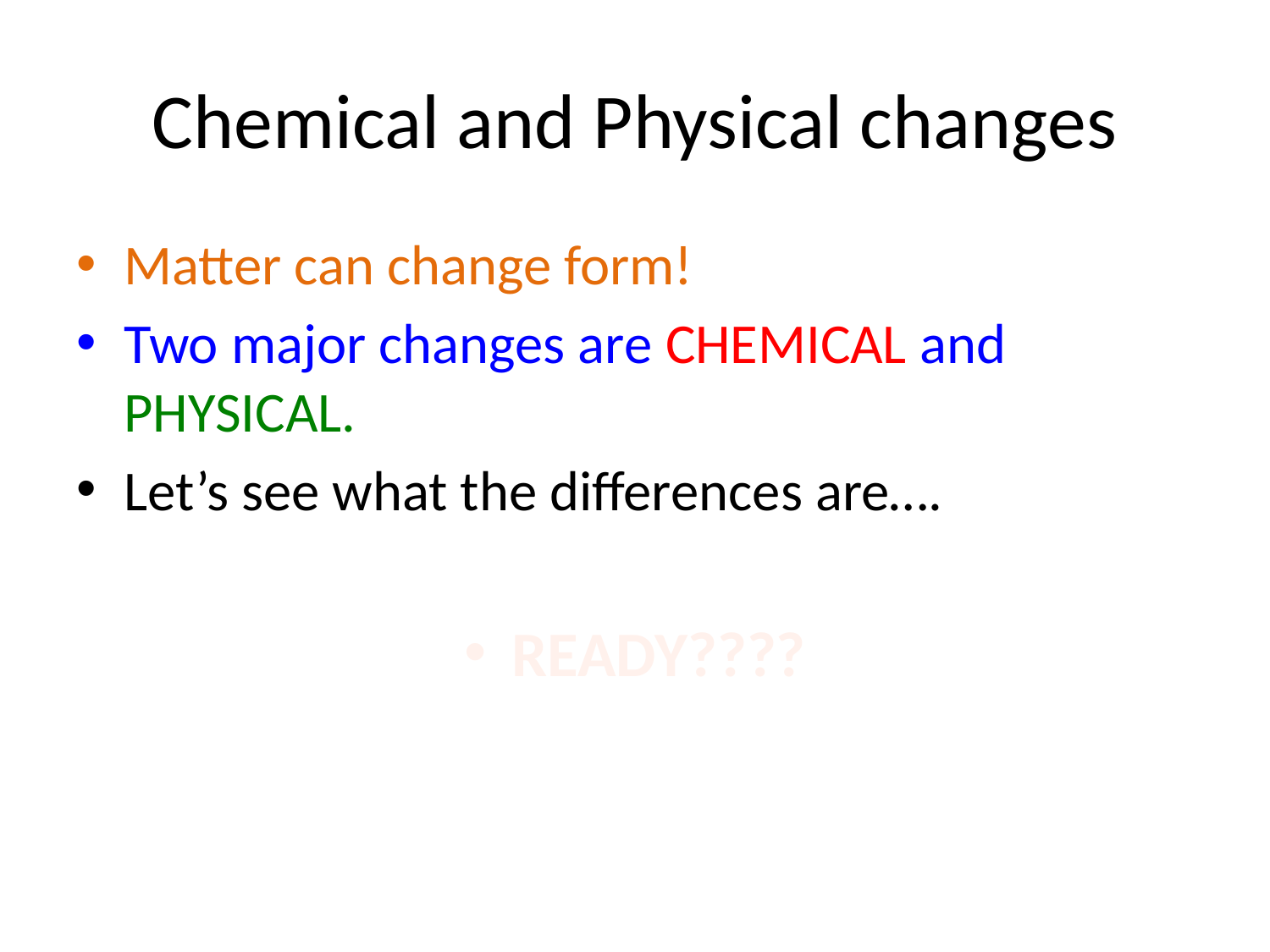

# Chemical and Physical changes
Matter can change form!
Two major changes are CHEMICAL and PHYSICAL.
Let’s see what the differences are….

READY????